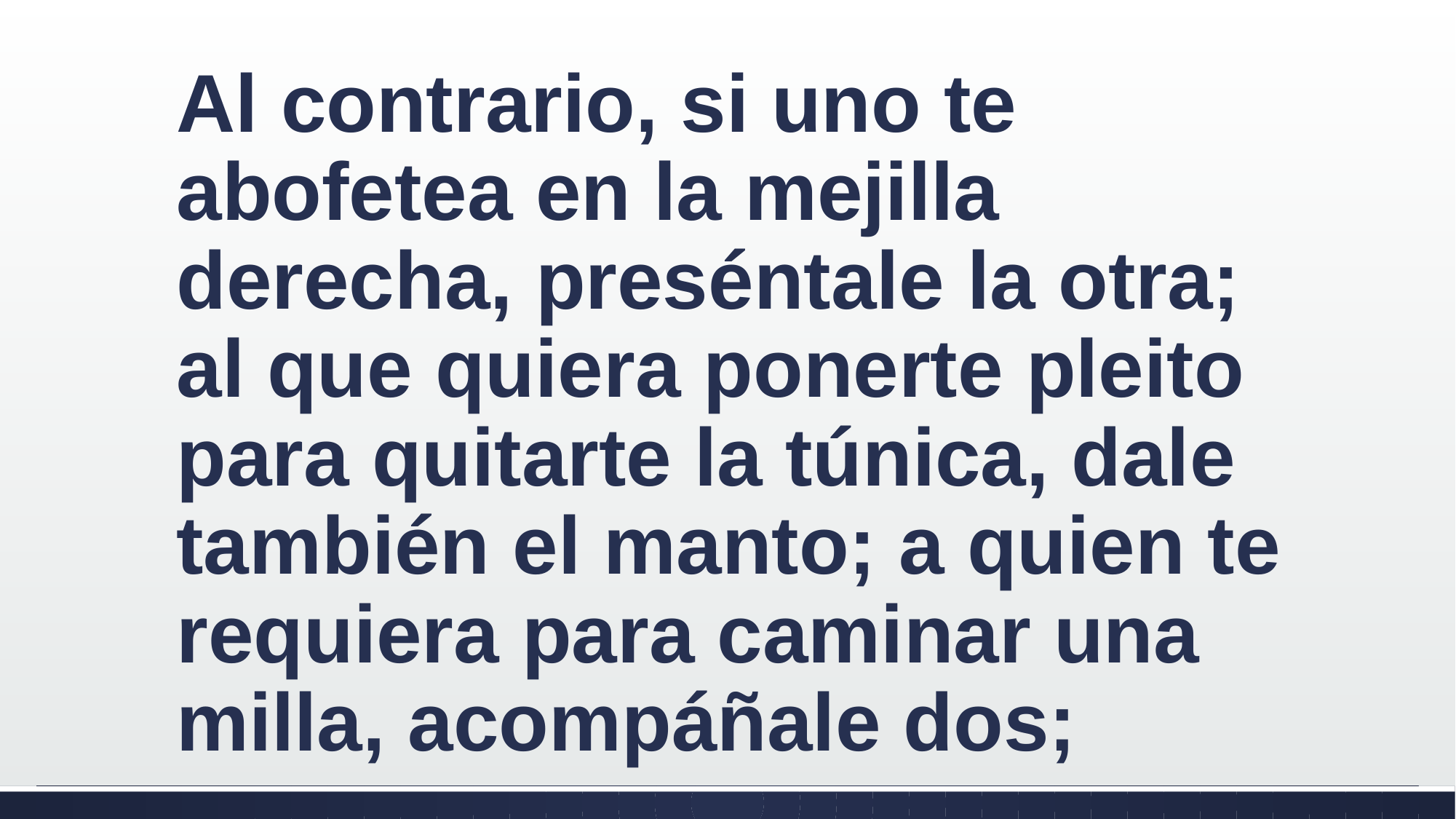

#
Al contrario, si uno te abofetea en la mejilla derecha, preséntale la otra; al que quiera ponerte pleito para quitarte la túnica, dale también el manto; a quien te requiera para caminar una milla, acompáñale dos;